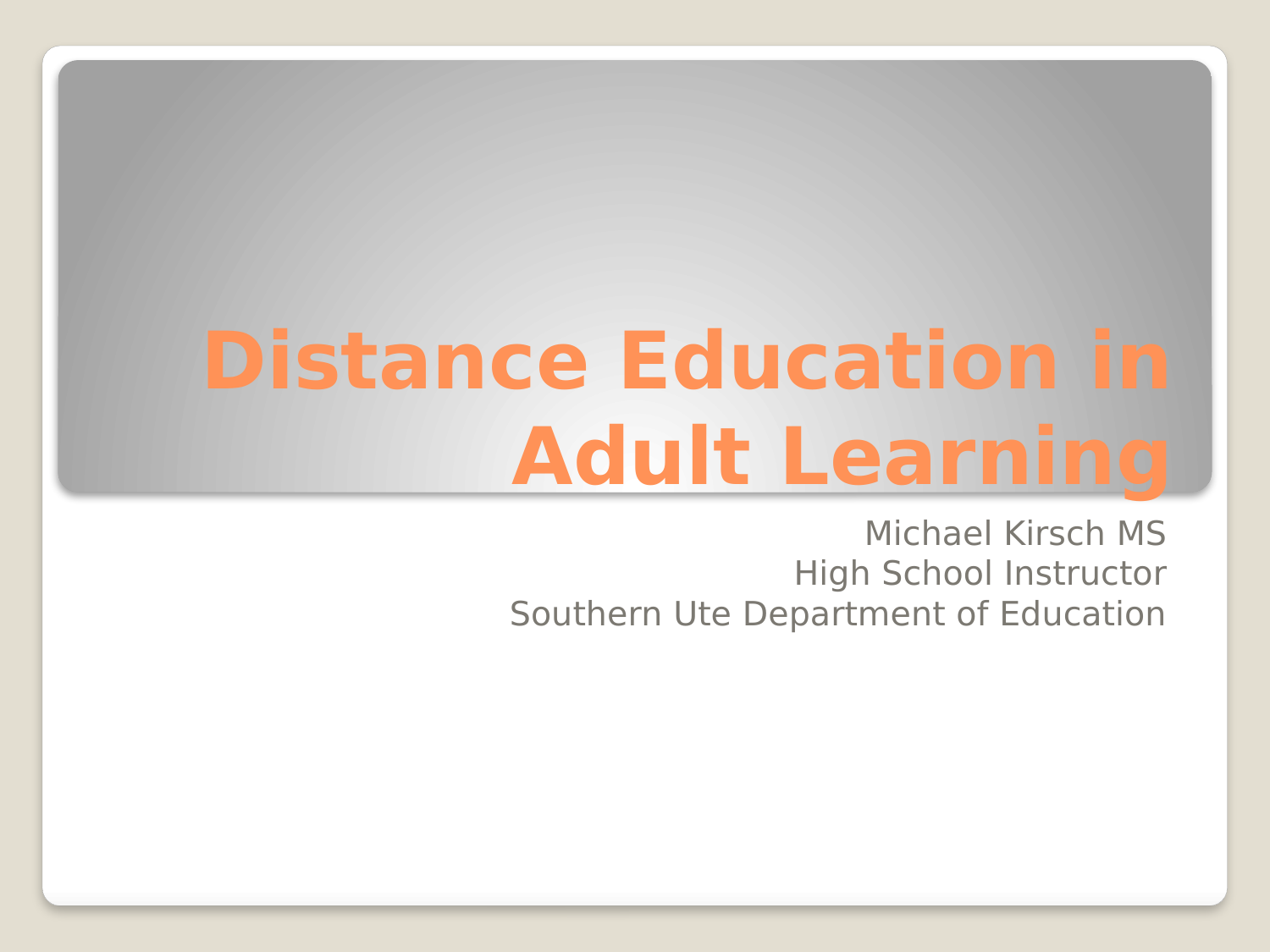

# Distance Education in Adult Learning
Michael Kirsch MS
High School Instructor
Southern Ute Department of Education